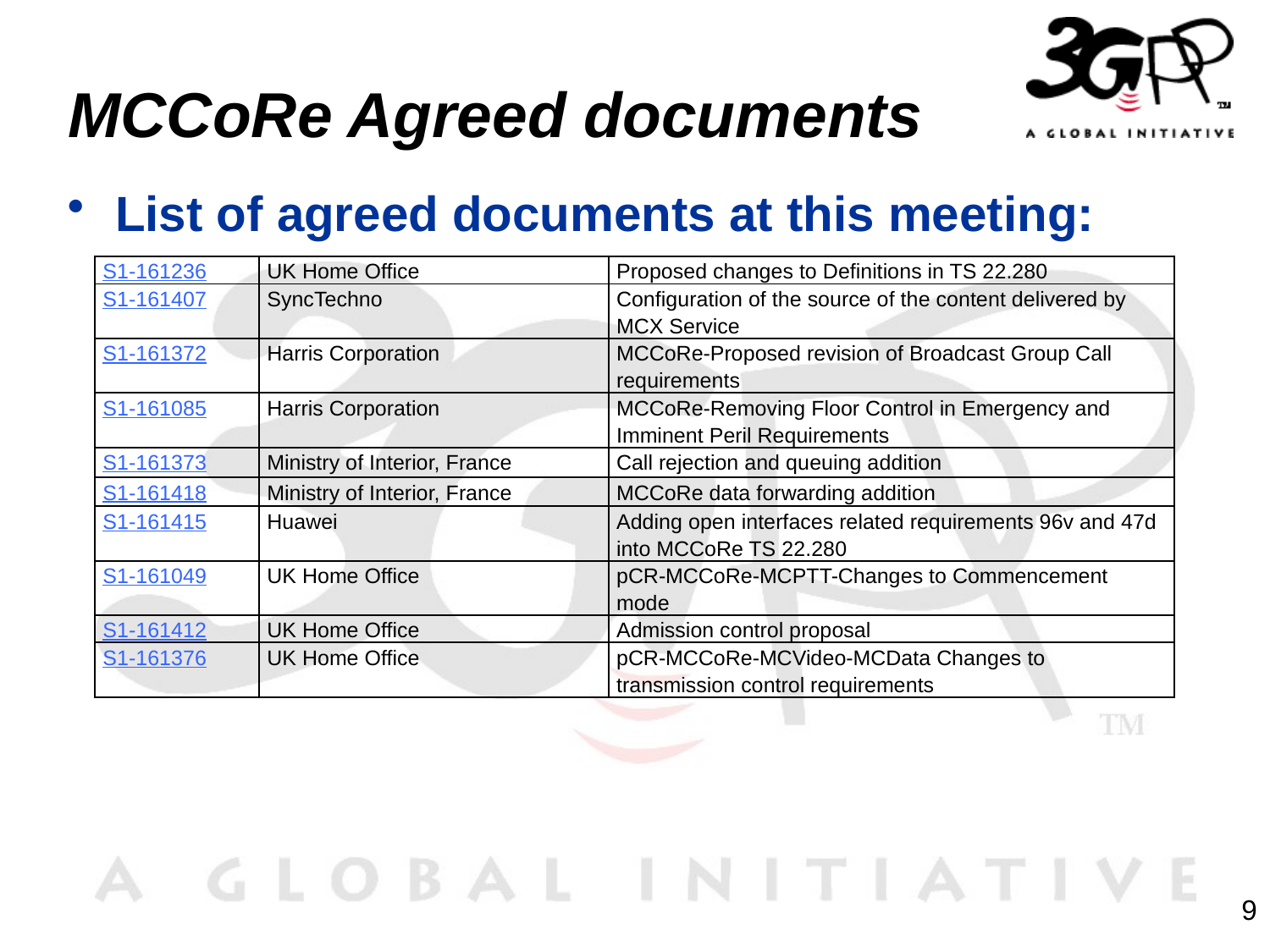

# MCCoRe Agreed documents
List of agreed documents at this meeting:

| S1-161236 | UK Home Office | Proposed changes to Definitions in TS 22.280 |
| --- | --- | --- |
| S1-161407 | SyncTechno | Configuration of the source of the content delivered by MCX Service |
| S1-161372 | Harris Corporation | MCCoRe-Proposed revision of Broadcast Group Call requirements |
| S1-161085 | Harris Corporation | MCCoRe-Removing Floor Control in Emergency and Imminent Peril Requirements |
| S1-161373 | Ministry of Interior, France | Call rejection and queuing addition |
| S1-161418 | Ministry of Interior, France | MCCoRe data forwarding addition |
| S1-161415 | Huawei | Adding open interfaces related requirements 96v and 47d into MCCoRe TS 22.280 |
| S1-161049 | UK Home Office | pCR-MCCoRe-MCPTT-Changes to Commencement mode |
| S1-161412 | UK Home Office | Admission control proposal |
| S1-161376 | UK Home Office | pCR-MCCoRe-MCVideo-MCData Changes to transmission control requirements |
9